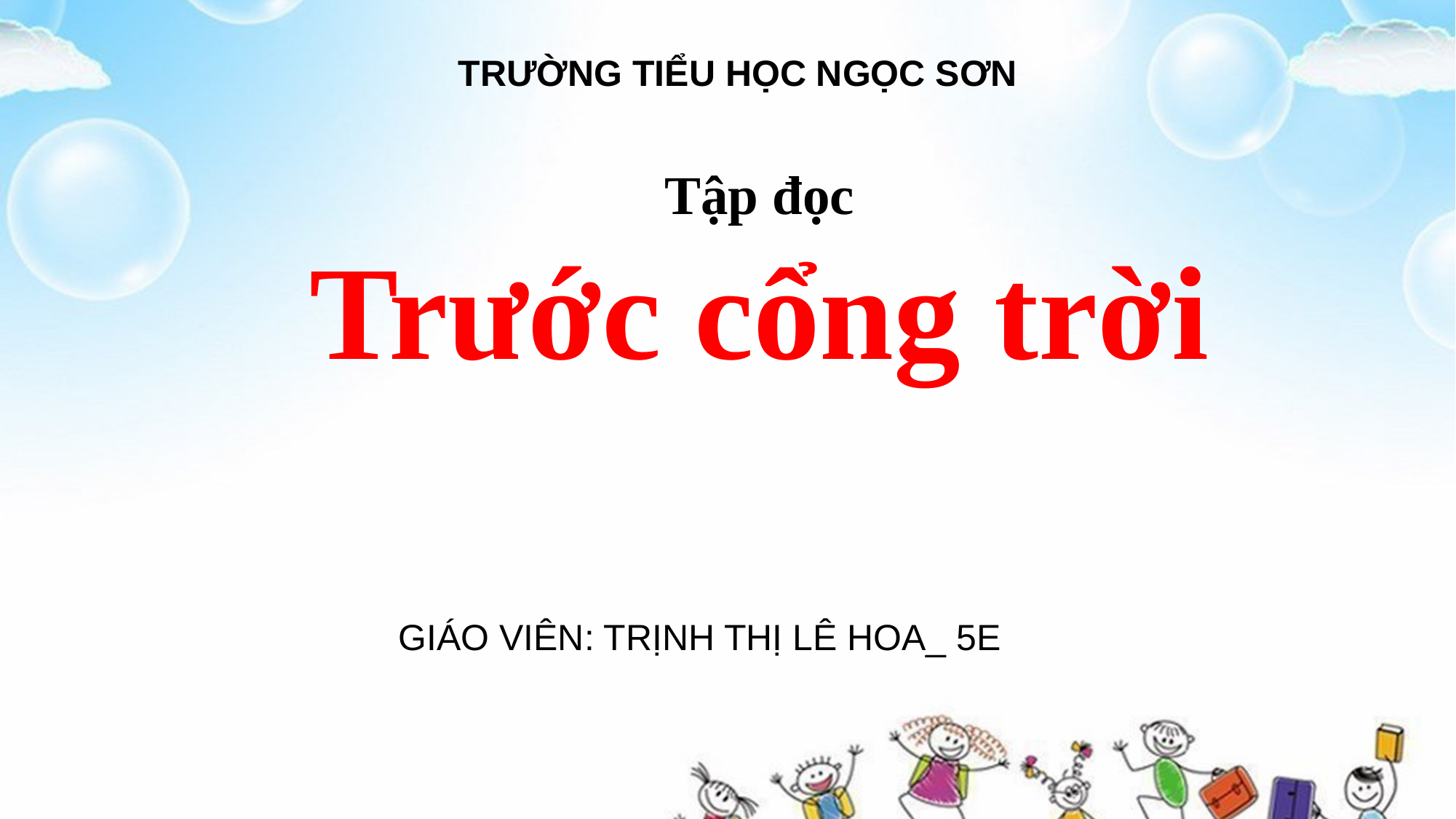

TRƯỜNG TIỂU HỌC NGỌC SƠN
Tập đọc
Trước cổng trời

 GIÁO VIÊN: TRỊNH THỊ LÊ HOA_ 5E